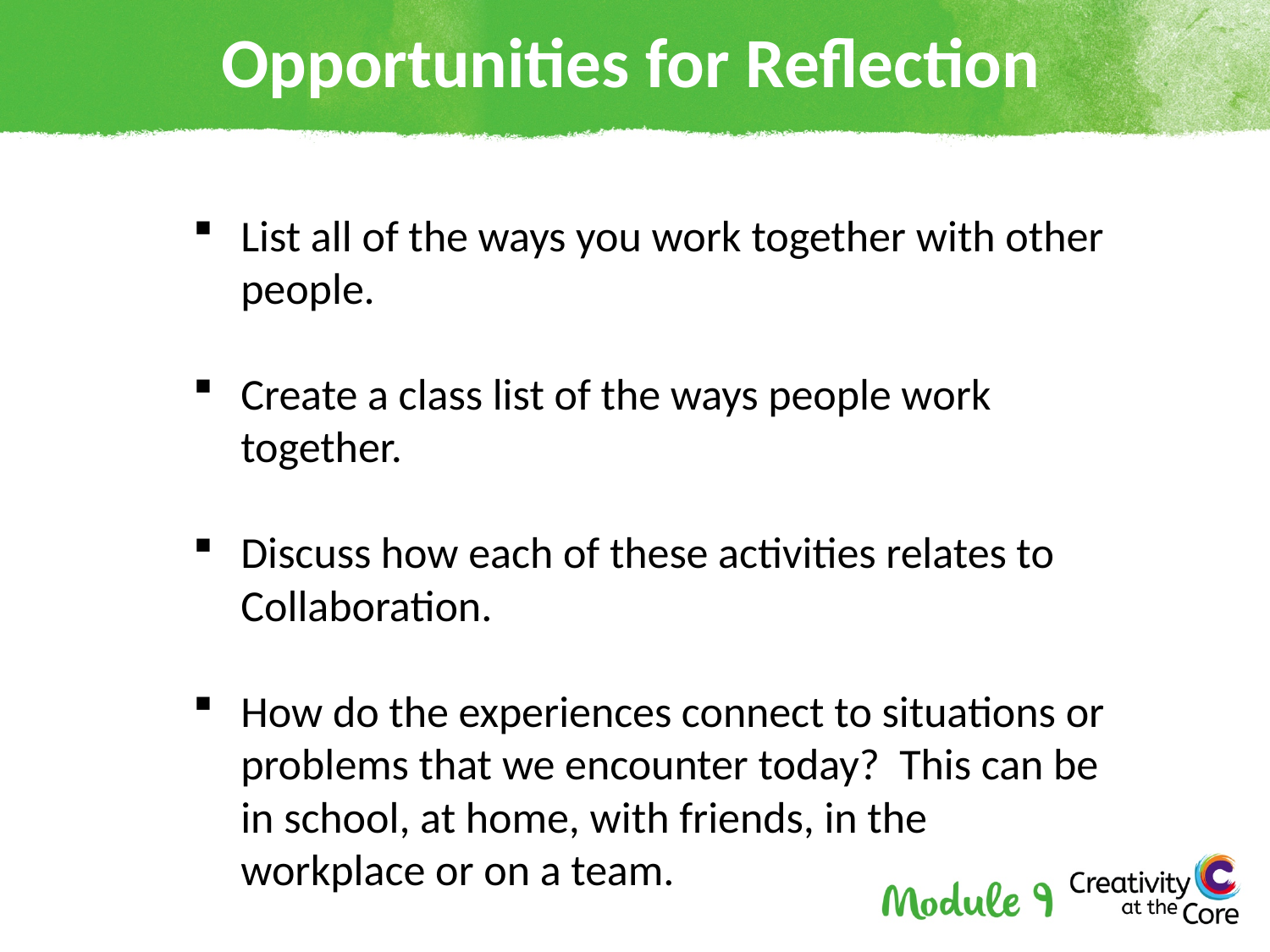

# Opportunities for Reflection

List all of the ways you work together with other people.

Create a class list of the ways people work together.

Discuss how each of these activities relates to Collaboration.

How do the experiences connect to situations or problems that we encounter today?  This can be in school, at home, with friends, in the workplace or on a team.